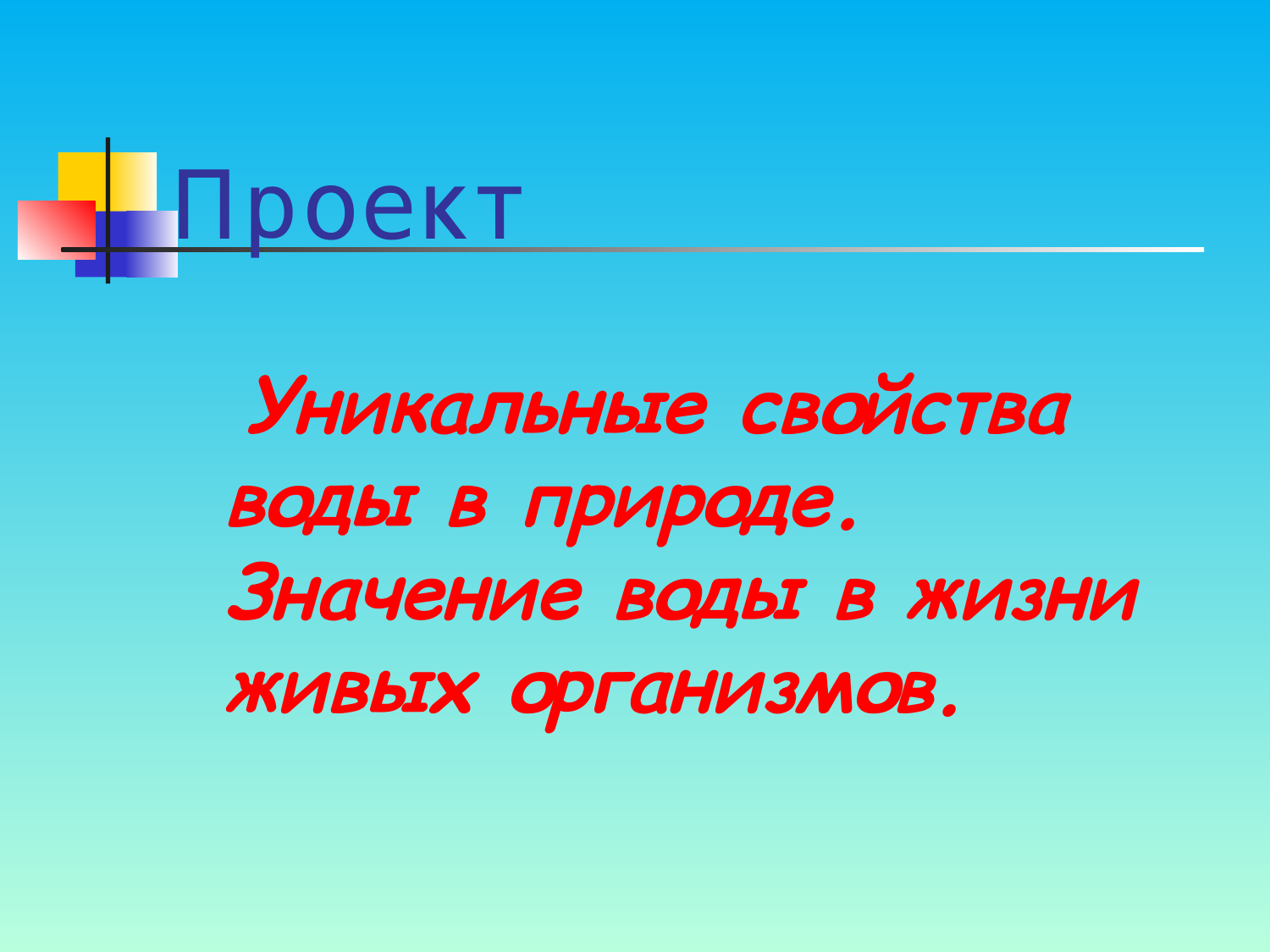

# Проект
  Уникальные свойства воды в природе. Значение воды в жизни живых организмов.